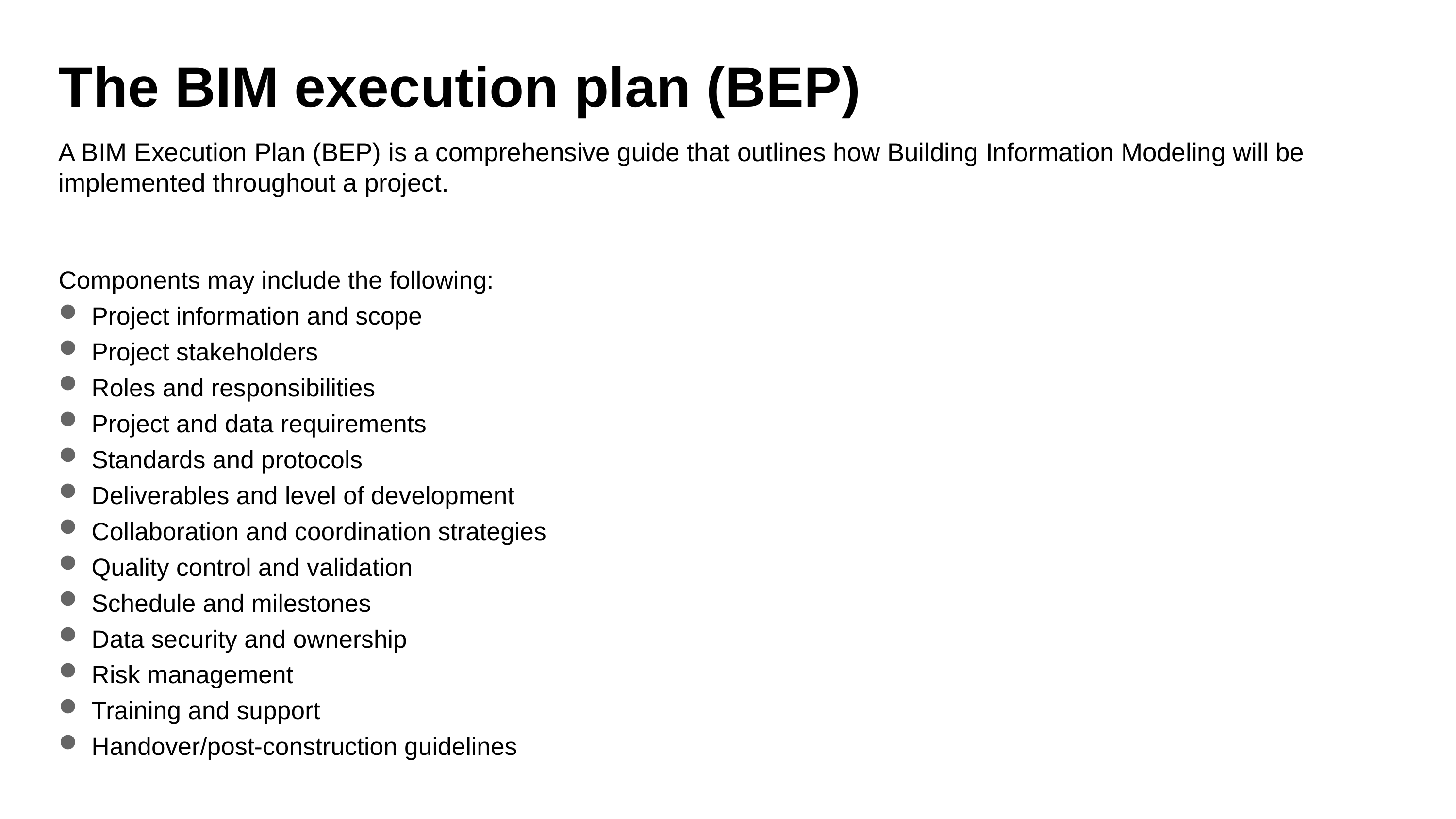

# The BIM execution plan (BEP)
A BIM Execution Plan (BEP) is a comprehensive guide that outlines how Building Information Modeling will be implemented throughout a project.

Components may include the following:
Project information and scope
Project stakeholders
Roles and responsibilities
Project and data requirements
Standards and protocols
Deliverables and level of development
Collaboration and coordination strategies
Quality control and validation
Schedule and milestones
Data security and ownership
Risk management
Training and support
Handover/post-construction guidelines